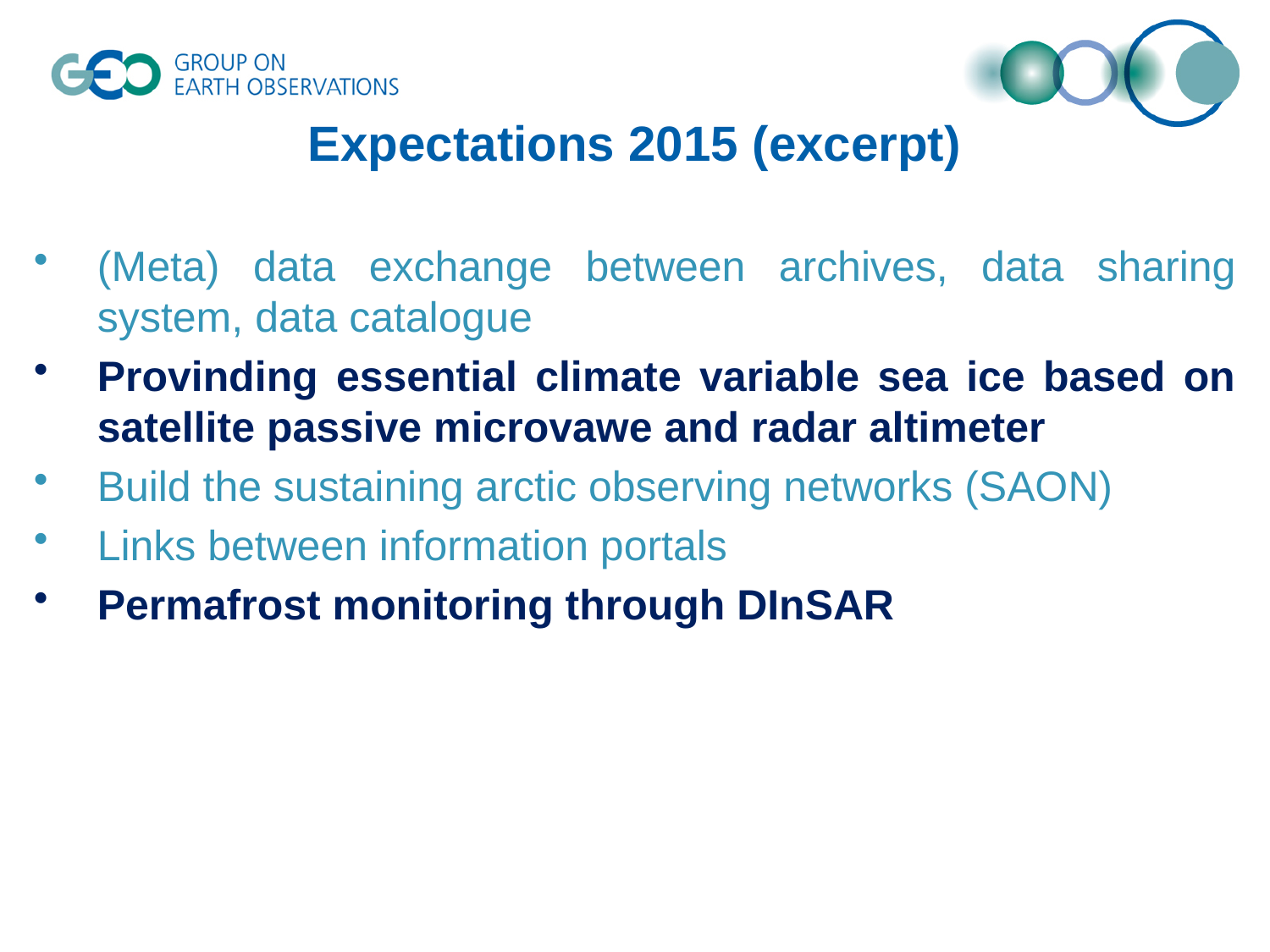

Expectations 2015 (excerpt)

(Meta) data exchange between archives, data sharing system, data catalogue
Provinding essential climate variable sea ice based on satellite passive microvawe and radar altimeter
Build the sustaining arctic observing networks (SAON)
Links between information portals
Permafrost monitoring through DInSAR

CryoClim